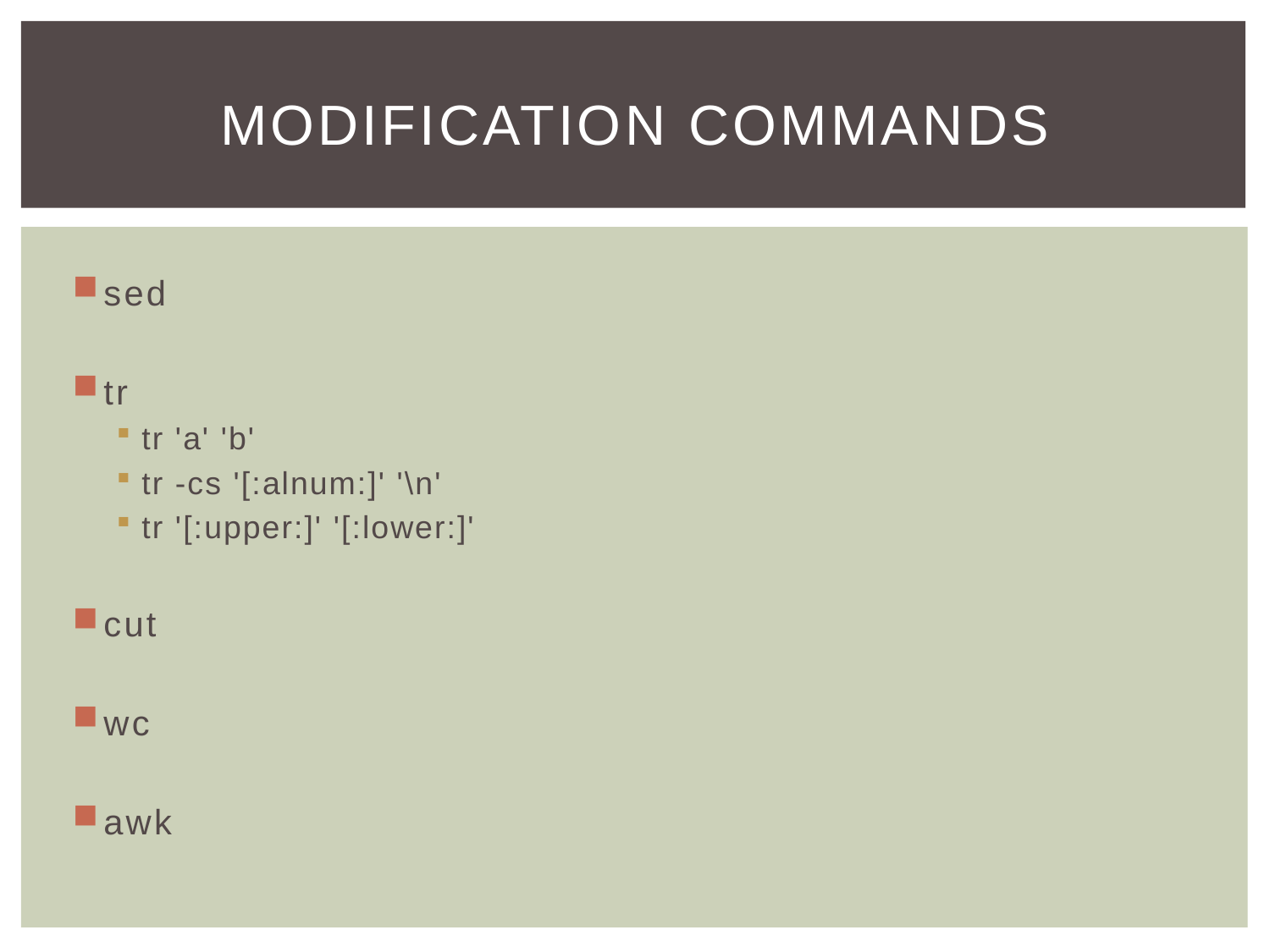

# Modification Commands
sed

tr
tr 'a' 'b'
tr -cs '[:alnum:]' '\n'
tr '[:upper:]' '[:lower:]'

cut

wc

awk